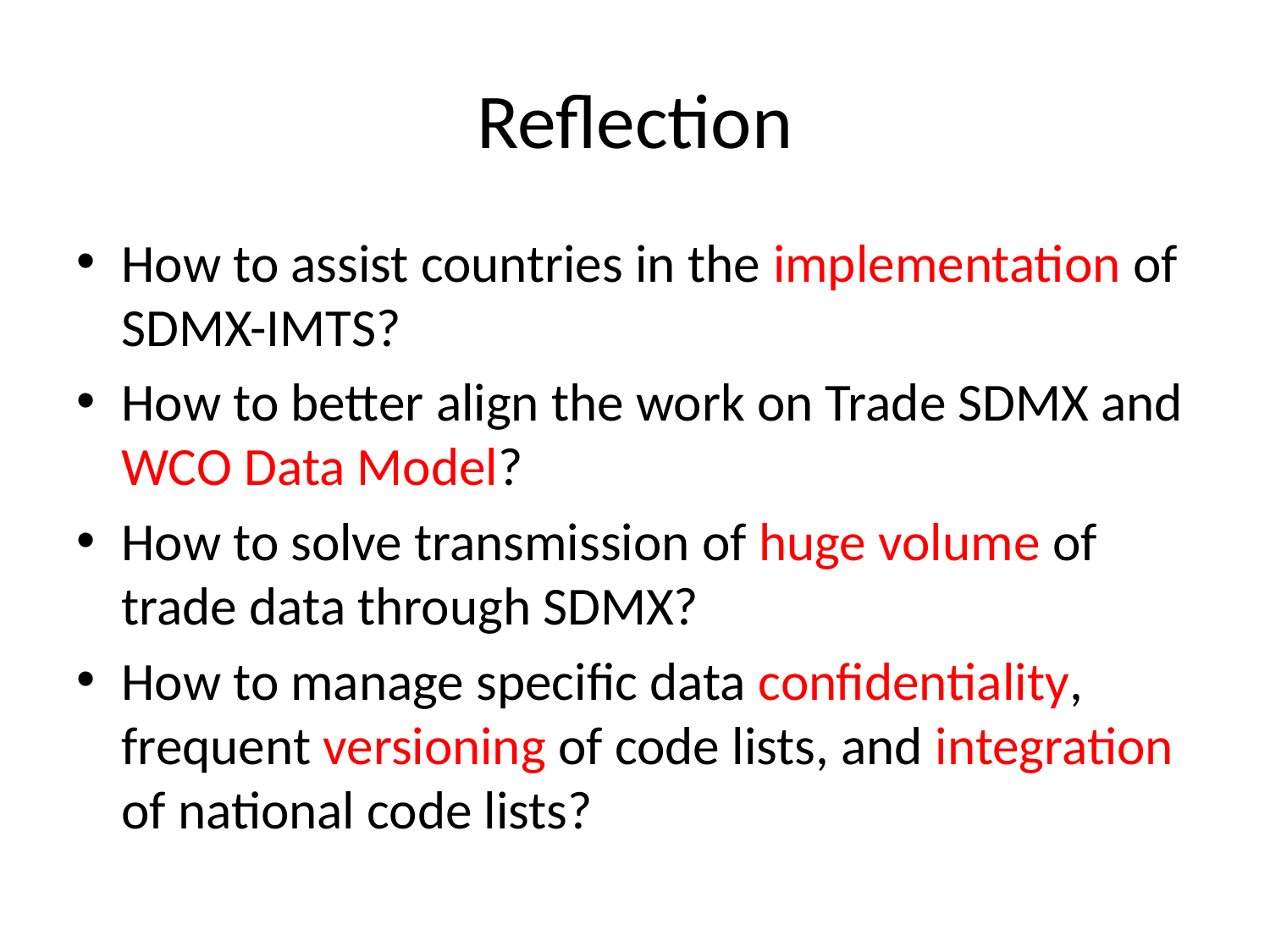

# Reflection
How to assist countries in the implementation of SDMX-IMTS?
How to better align the work on Trade SDMX and WCO Data Model?
How to solve transmission of huge volume of trade data through SDMX?
How to manage specific data confidentiality, frequent versioning of code lists, and integration of national code lists?